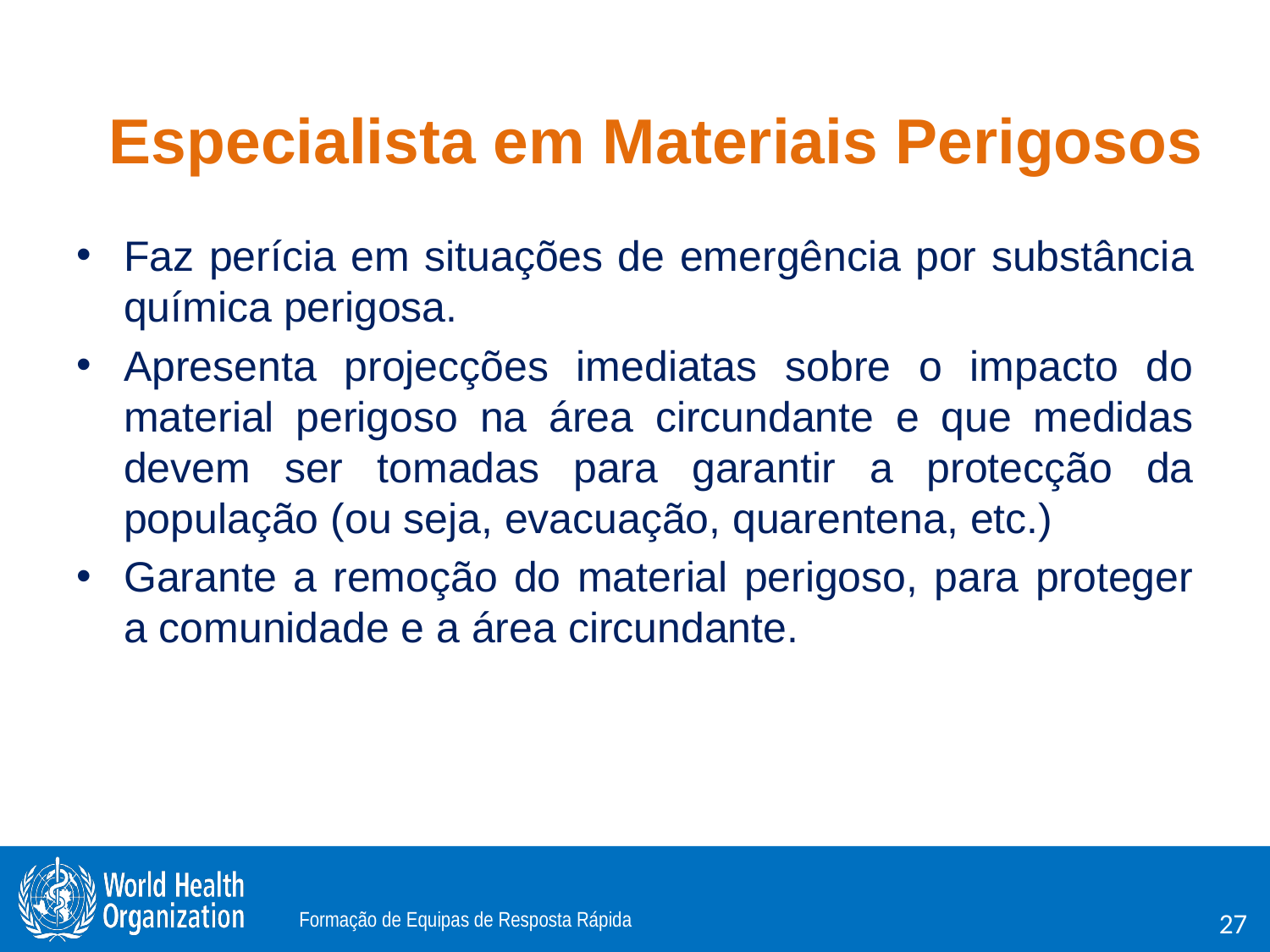

Especialista em Materiais Perigosos
Faz perícia em situações de emergência por substância química perigosa.
Apresenta projecções imediatas sobre o impacto do material perigoso na área circundante e que medidas devem ser tomadas para garantir a protecção da população (ou seja, evacuação, quarentena, etc.)
Garante a remoção do material perigoso, para proteger a comunidade e a área circundante.